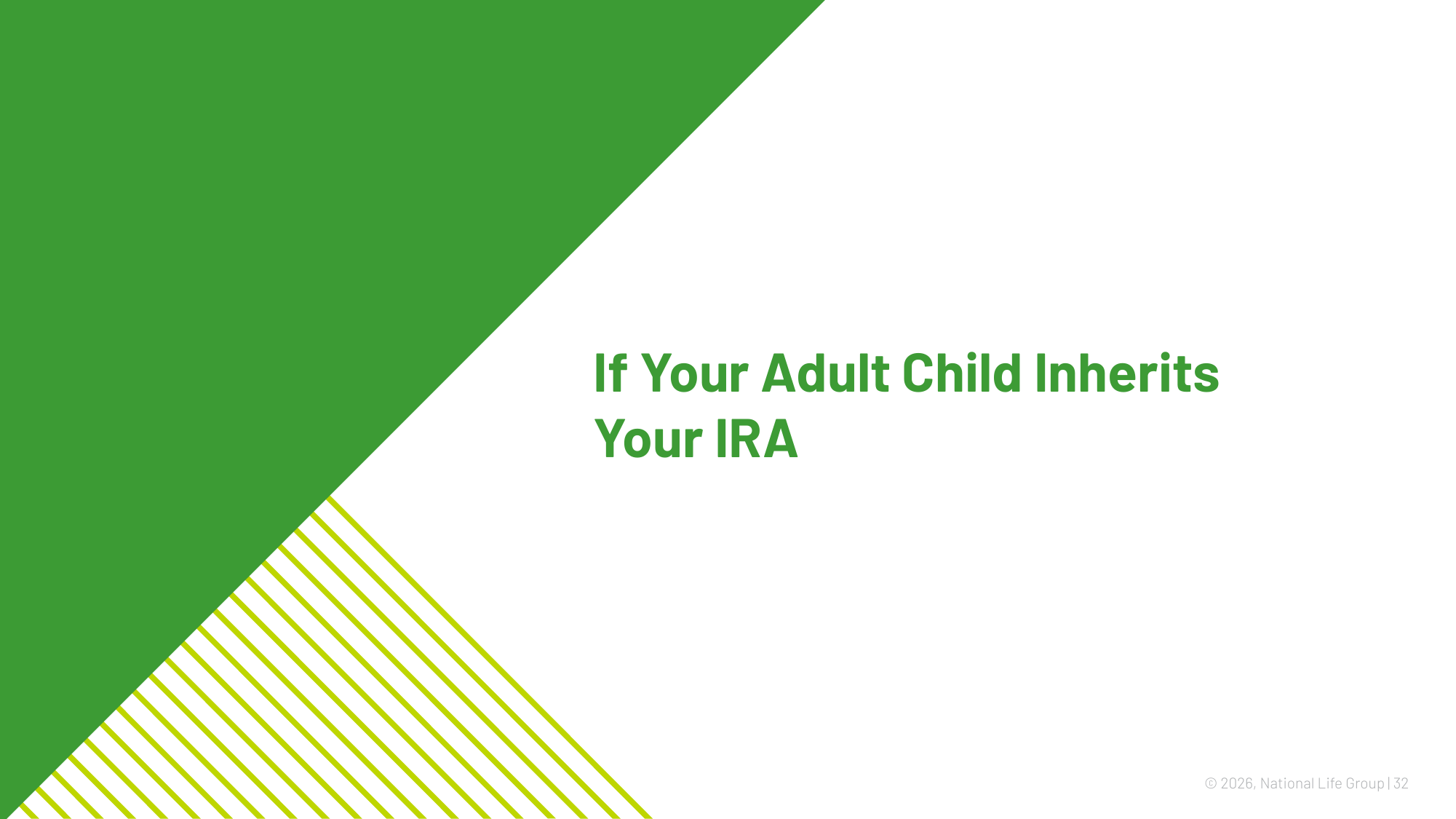

If Your Adult Child Inherits Your IRA
© 2026, National Life Group | 32